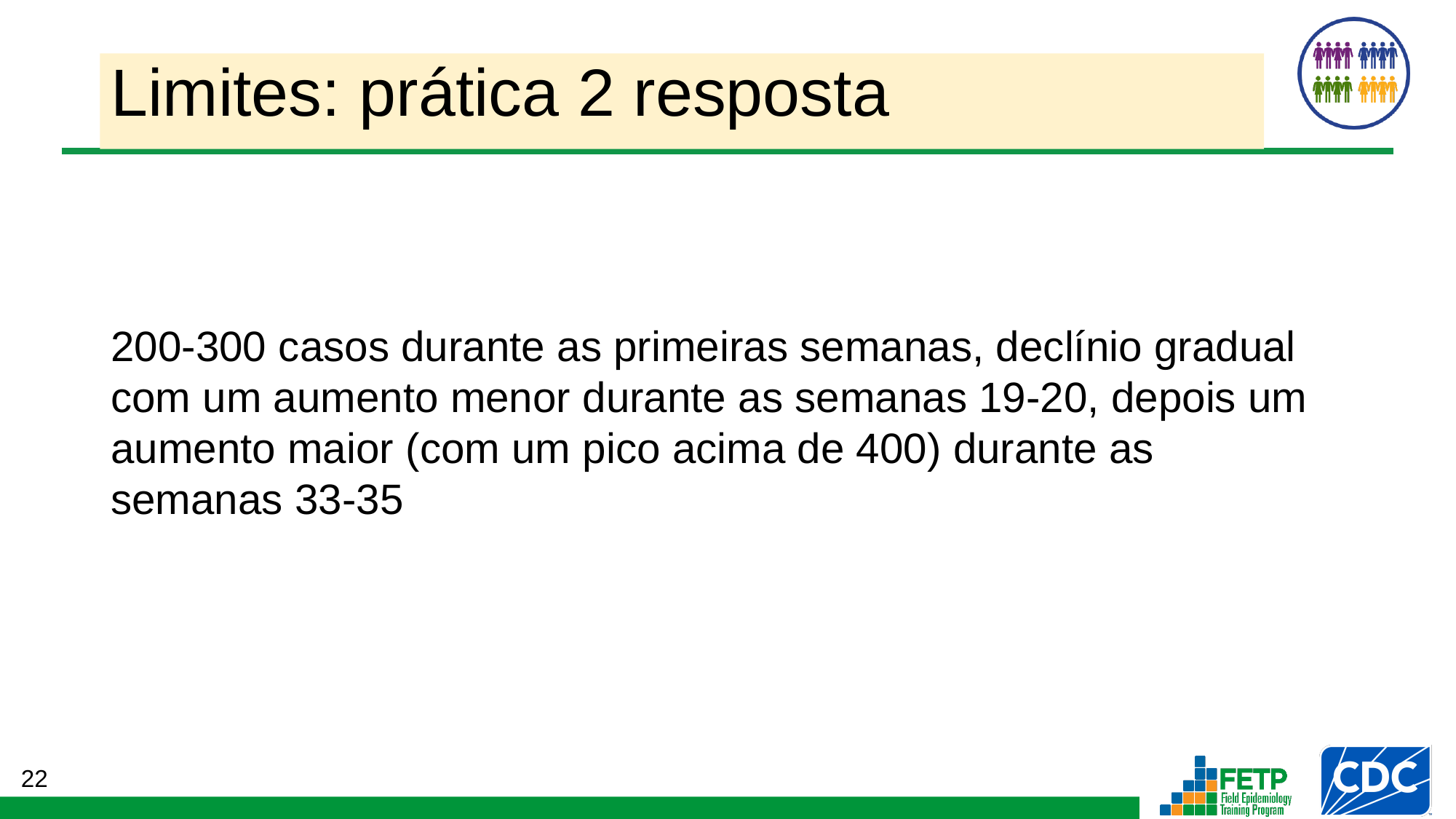

# Limites: prática 2 resposta
200-300 casos durante as primeiras semanas, declínio gradual com um aumento menor durante as semanas 19-20, depois um aumento maior (com um pico acima de 400) durante as
semanas 33-35